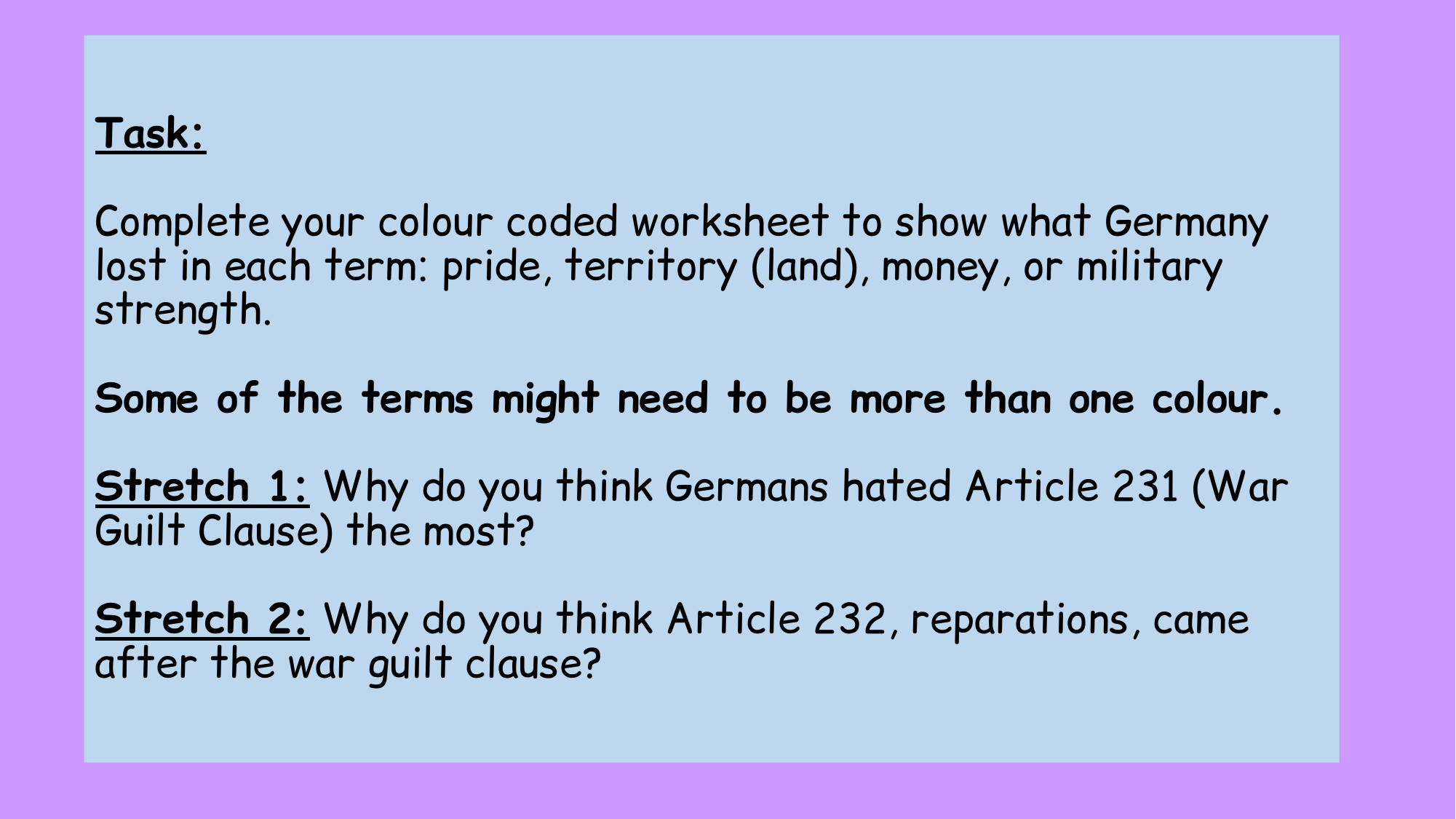

# Task: Complete your colour coded worksheet to show what Germany lost in each term: pride, territory (land), money, or military strength. Some of the terms might need to be more than one colour. Stretch 1: Why do you think Germans hated Article 231 (War Guilt Clause) the most? Stretch 2: Why do you think Article 232, reparations, came after the war guilt clause?